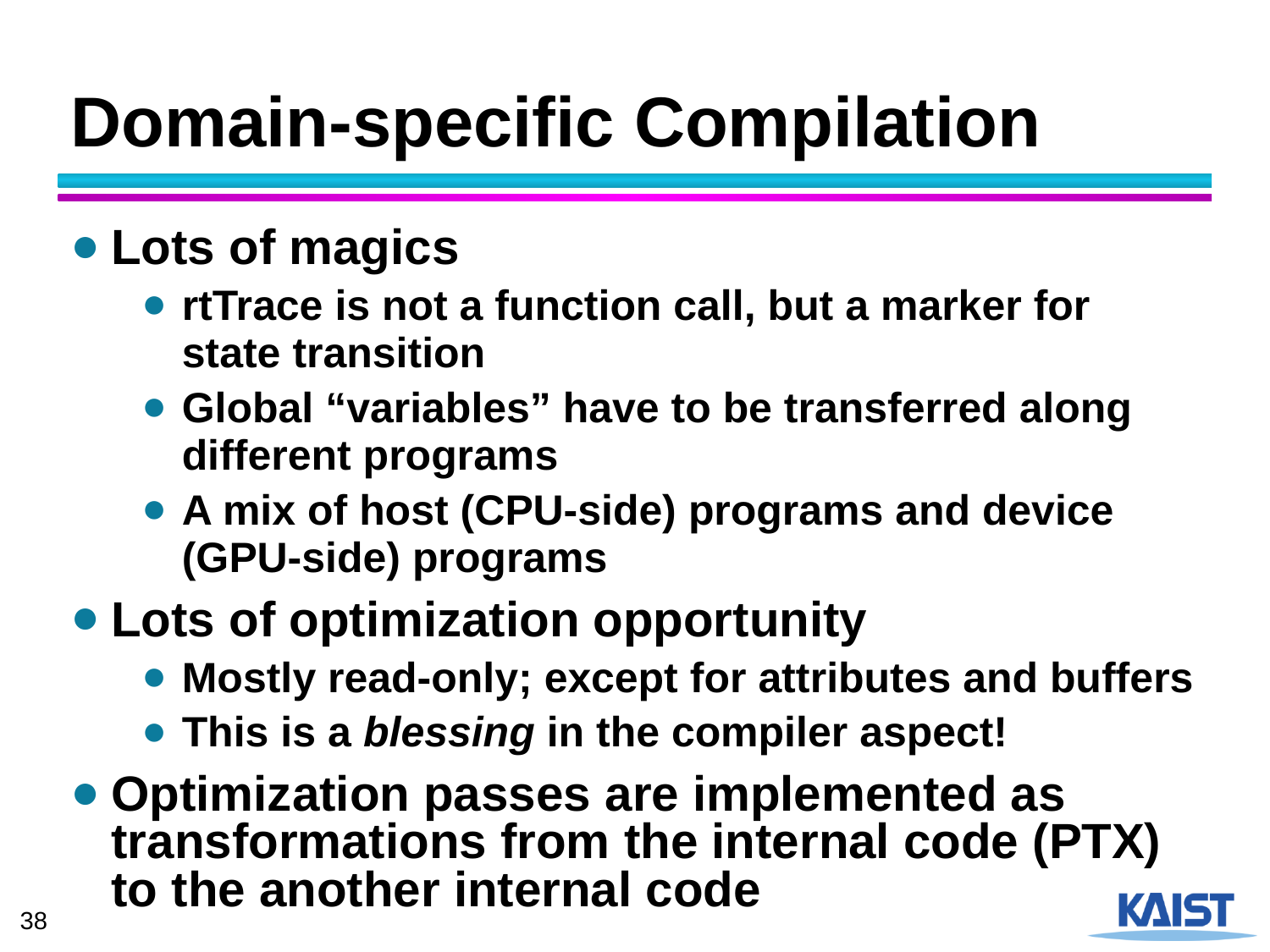

# Domain-specific Compilation
Lots of magics
rtTrace is not a function call, but a marker for state transition
Global “variables” have to be transferred along different programs
A mix of host (CPU-side) programs and device (GPU-side) programs
Lots of optimization opportunity
Mostly read-only; except for attributes and buffers
This is a blessing in the compiler aspect!
Optimization passes are implemented as transformations from the internal code (PTX) to the another internal code